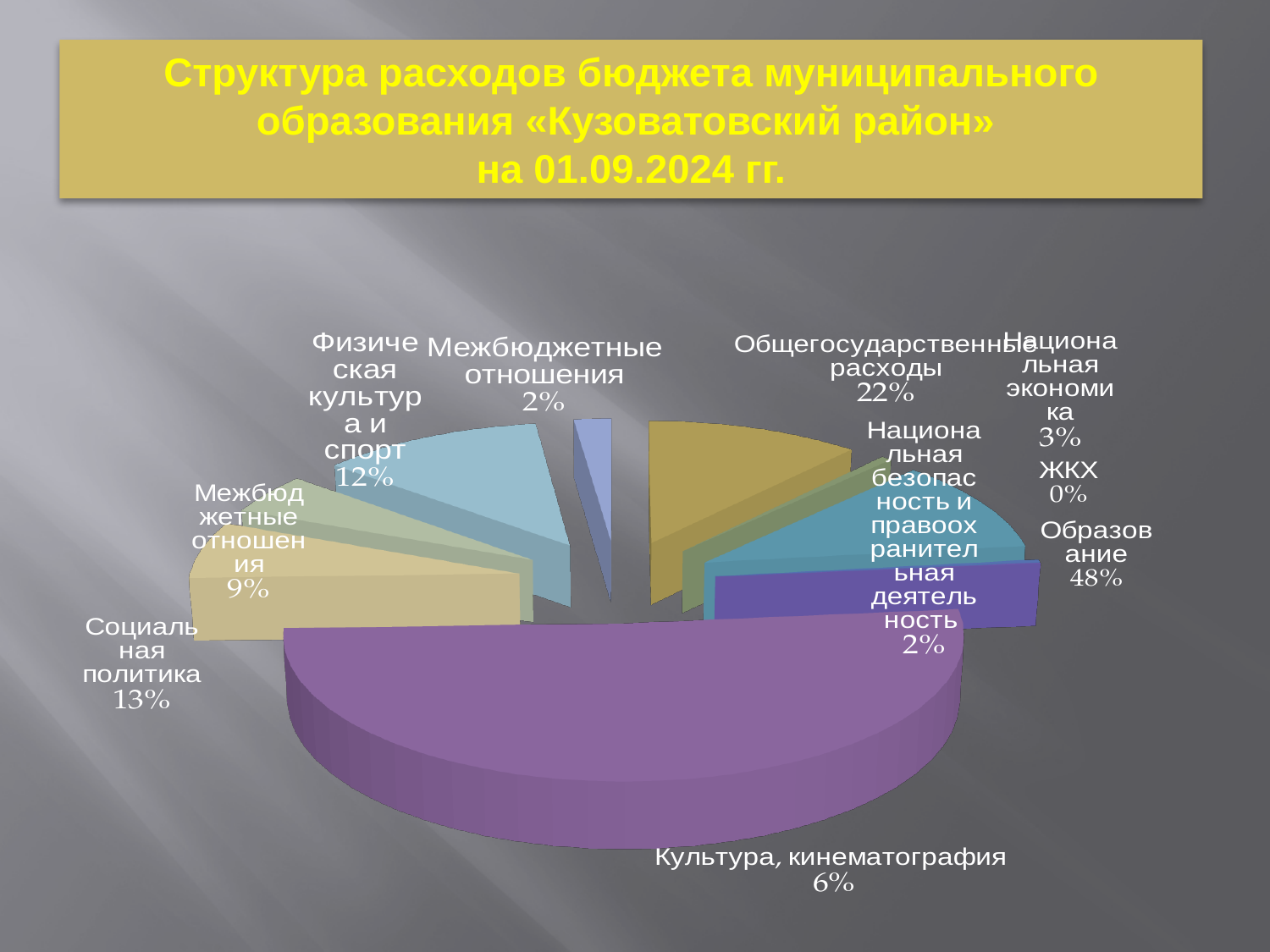

# Структура расходов бюджета муниципального образования «Кузоватовский район» на 01.09.2024 гг.

[unsupported chart]